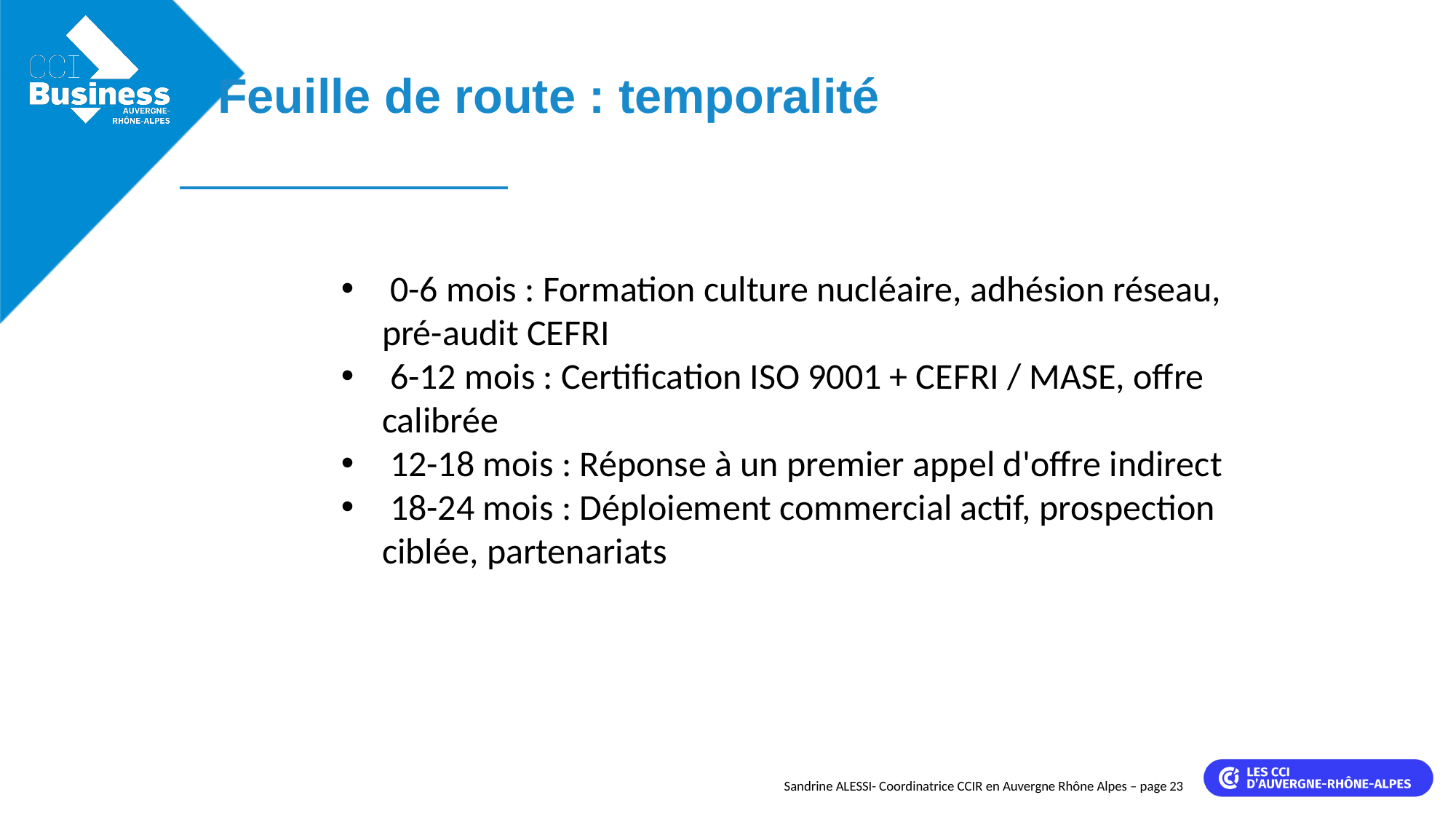

Feuille de route : temporalité
 0-6 mois : Formation culture nucléaire, adhésion réseau, pré-audit CEFRI
 6-12 mois : Certification ISO 9001 + CEFRI / MASE, offre calibrée
 12-18 mois : Réponse à un premier appel d'offre indirect
 18-24 mois : Déploiement commercial actif, prospection ciblée, partenariats
Sandrine ALESSI- Coordinatrice CCIR en Auvergne Rhône Alpes – page 23